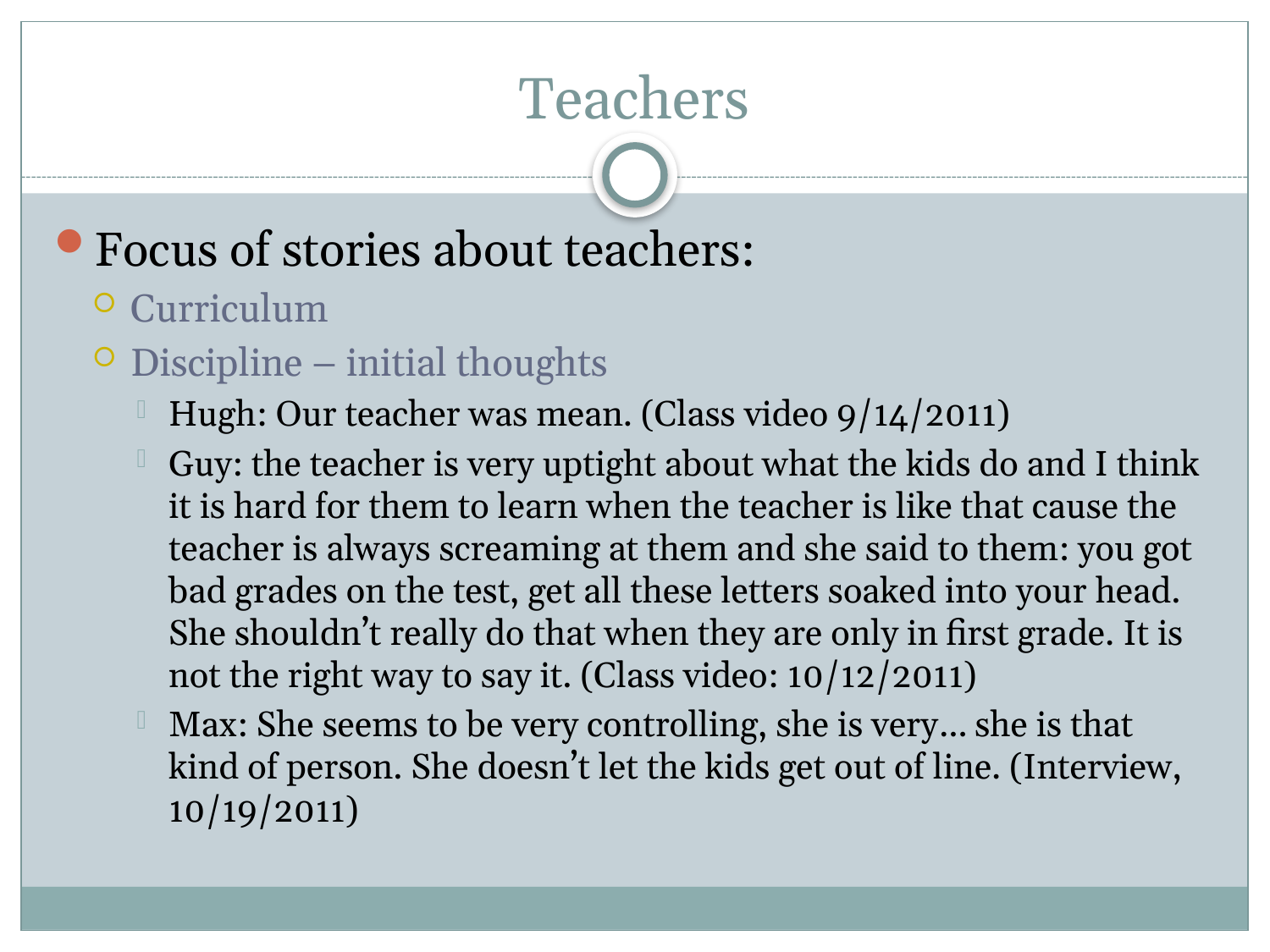

# Teachers
Focus of stories about teachers:
Curriculum
Discipline – initial thoughts
Hugh: Our teacher was mean. (Class video 9/14/2011)
Guy: the teacher is very uptight about what the kids do and I think it is hard for them to learn when the teacher is like that cause the teacher is always screaming at them and she said to them: you got bad grades on the test, get all these letters soaked into your head. She shouldn’t really do that when they are only in first grade. It is not the right way to say it. (Class video: 10/12/2011)
Max: She seems to be very controlling, she is very… she is that kind of person. She doesn’t let the kids get out of line. (Interview, 10/19/2011)